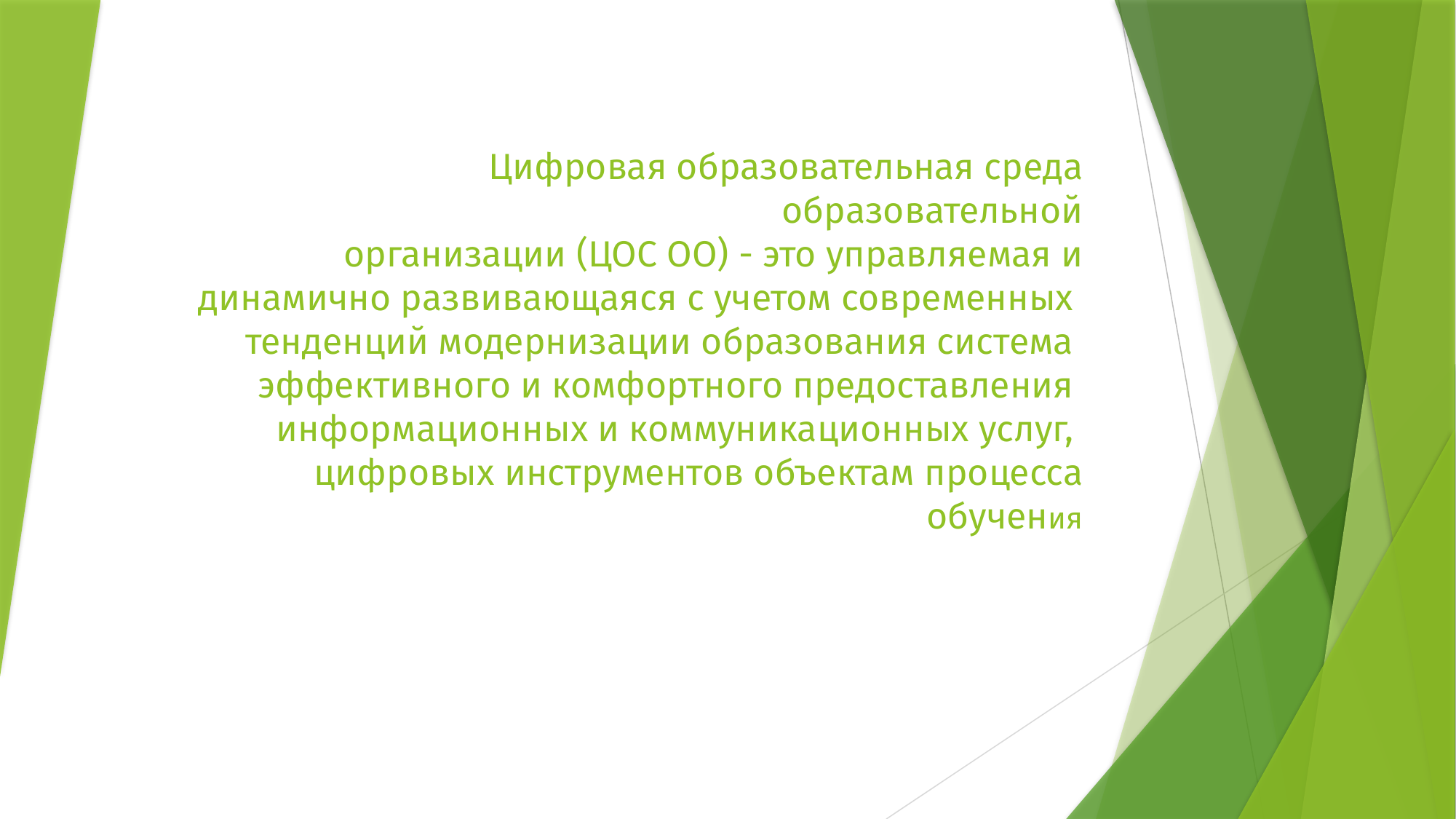

# Цифровая образовательная среда образовательной организации (ЦОС ОО) - это управляемая и динамично развивающаяся с учетом современных тенденций модернизации образования система эффективного и комфортного предоставления информационных и коммуникационных услуг, цифровых инструментов объектам процесса обучения